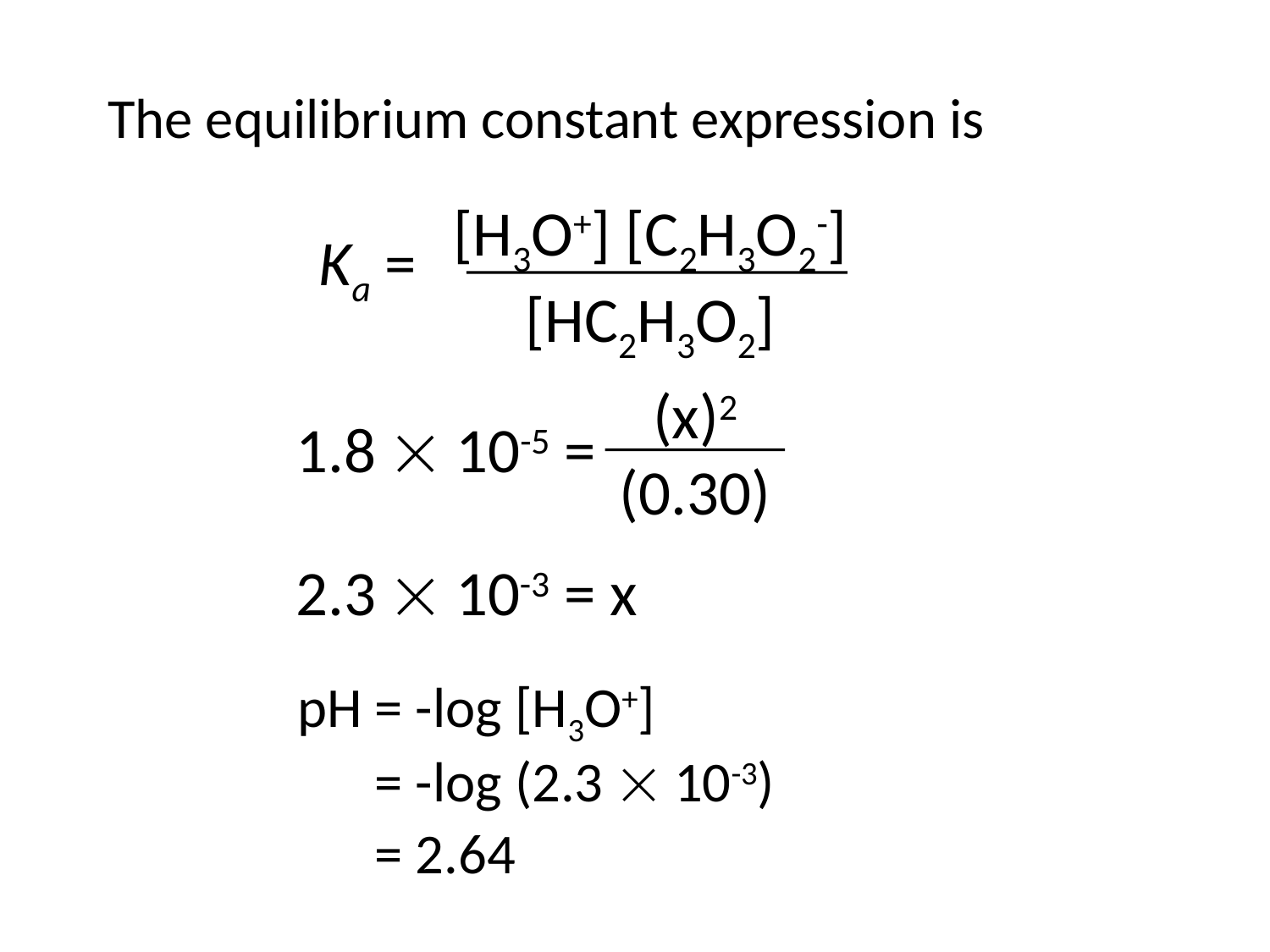

The equilibrium constant expression is
[H3O+] [C2H3O2-]
[HC2H3O2]

Ka =
(x)2
(0.30)

1.8 × 10-5 =
    		 2.3 × 10-3 = x
pH = -log [H3O+]
pH = -log (2.3 × 10-3)
pH = 2.64